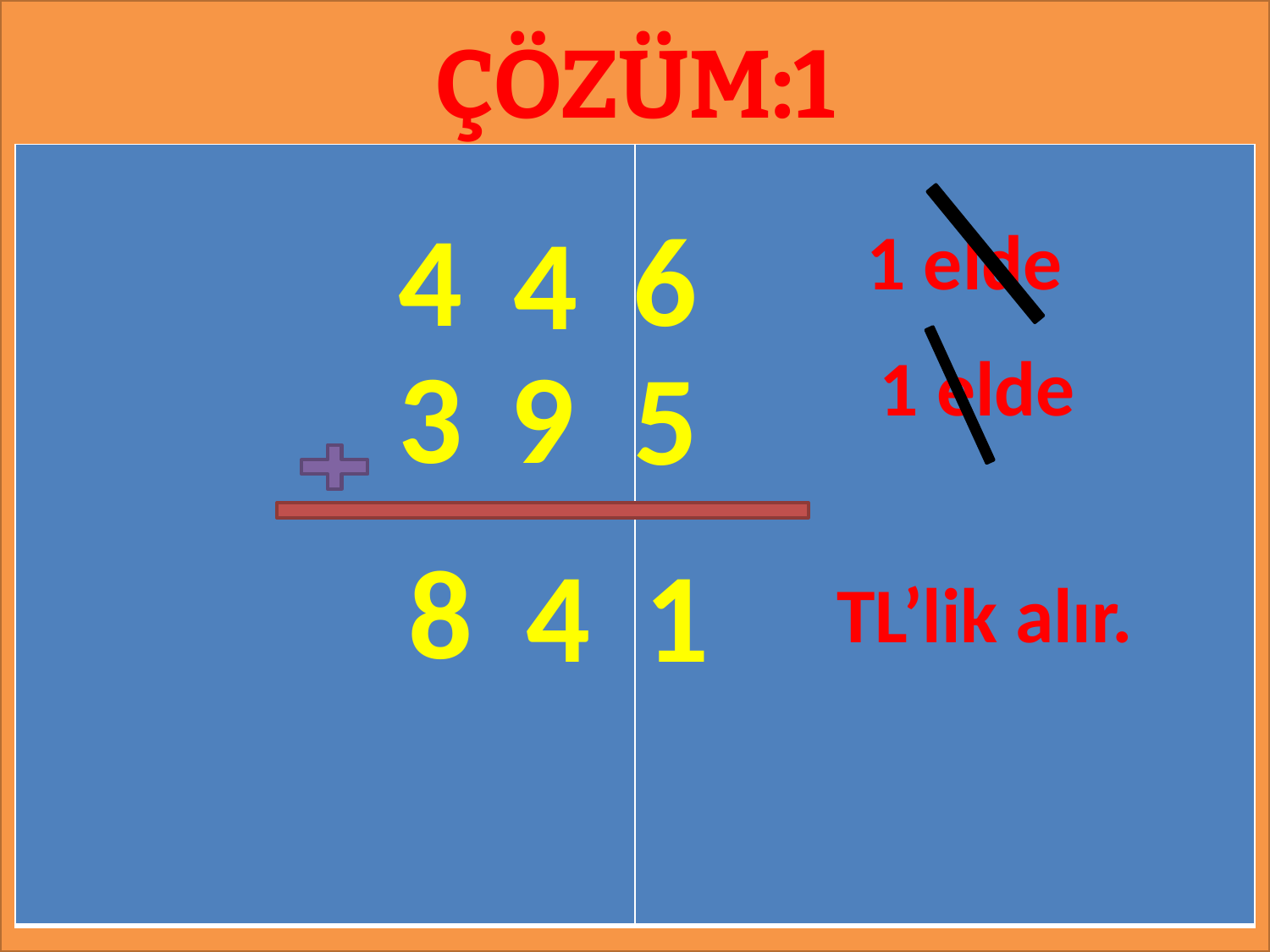

ÇÖZÜM:1
#

|  |  |
| --- | --- |
6
4
4
1 elde

3
9
5
1 elde

8
4
1
TL’lik alır.